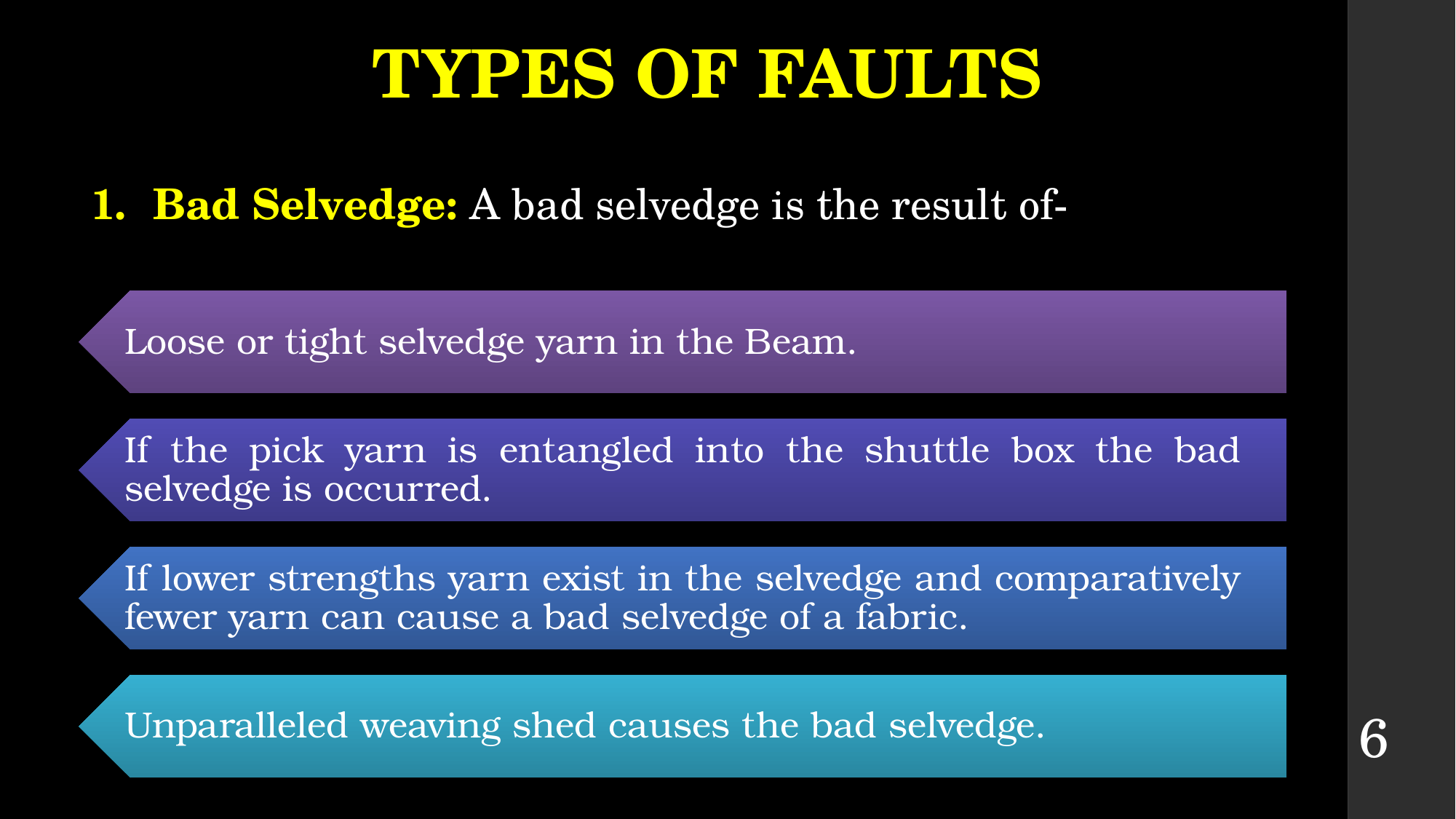

# TYPES OF FAULTS
Bad Selvedge: A bad selvedge is the result of-
Loose or tight selvedge yarn in the Beam.
If the pick yarn is entangled into the shuttle box the bad selvedge is occurred.
If lower strengths yarn exist in the selvedge and comparatively fewer yarn can cause a bad selvedge of a fabric.
Unparalleled weaving shed causes the bad selvedge.
6